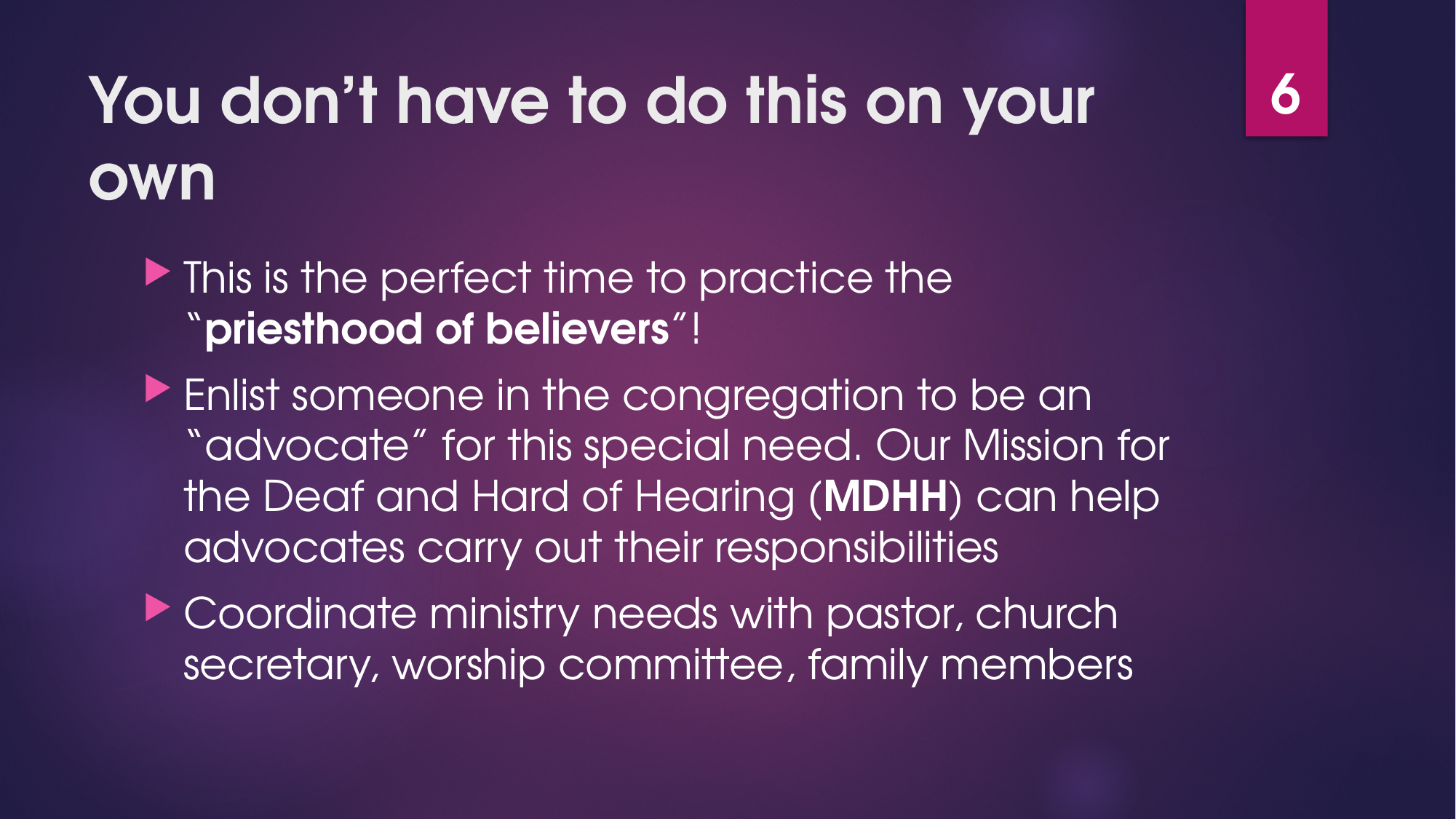

# You don’t have to do this on your own
6
This is the perfect time to practice the “priesthood of believers”!
Enlist someone in the congregation to be an “advocate” for this special need. Our Mission for the Deaf and Hard of Hearing (MDHH) can help advocates carry out their responsibilities
Coordinate ministry needs with pastor, church secretary, worship committee, family members